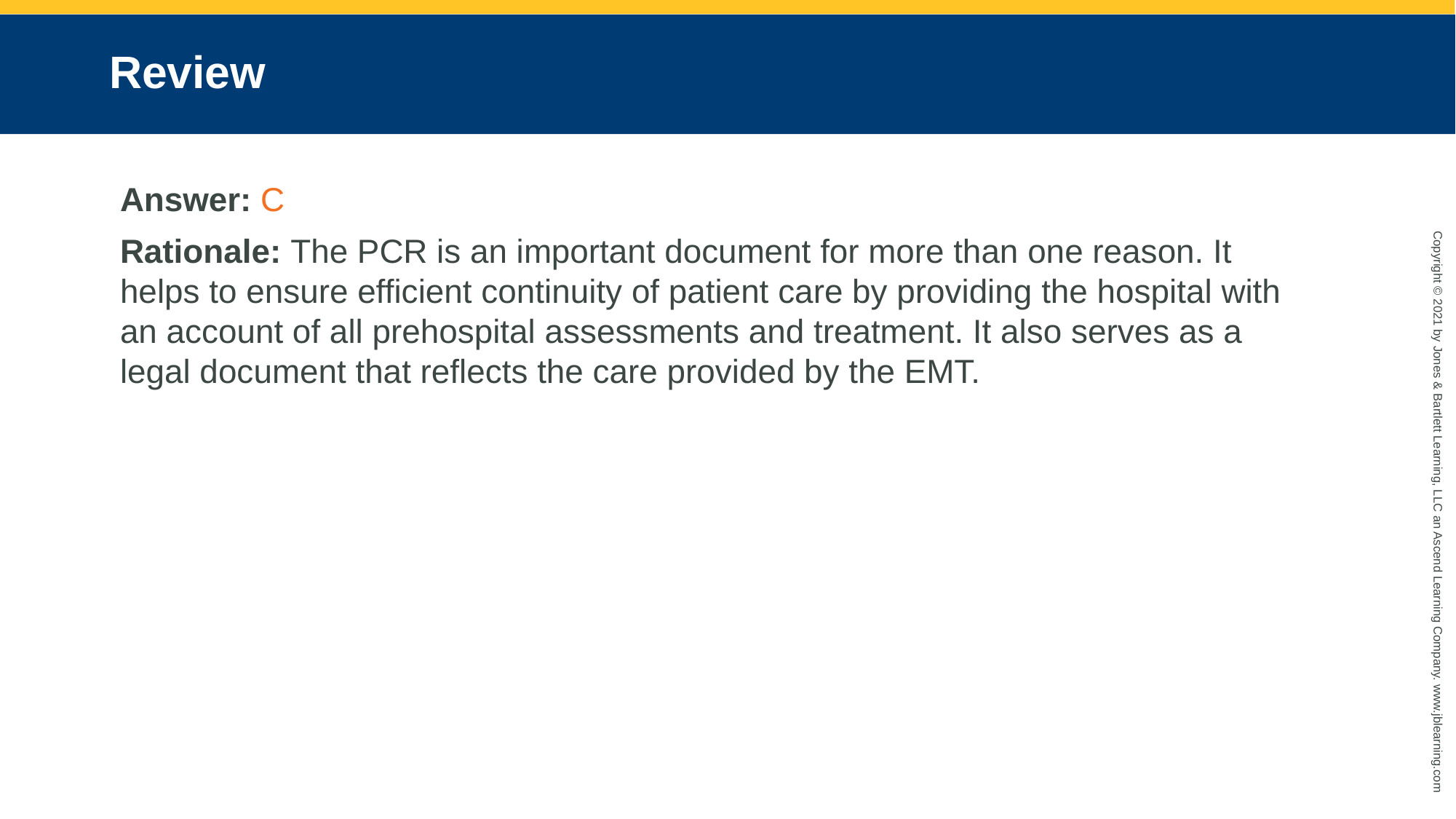

# Review
Answer: C
Rationale: The PCR is an important document for more than one reason. It helps to ensure efficient continuity of patient care by providing the hospital with an account of all prehospital assessments and treatment. It also serves as a legal document that reflects the care provided by the EMT.